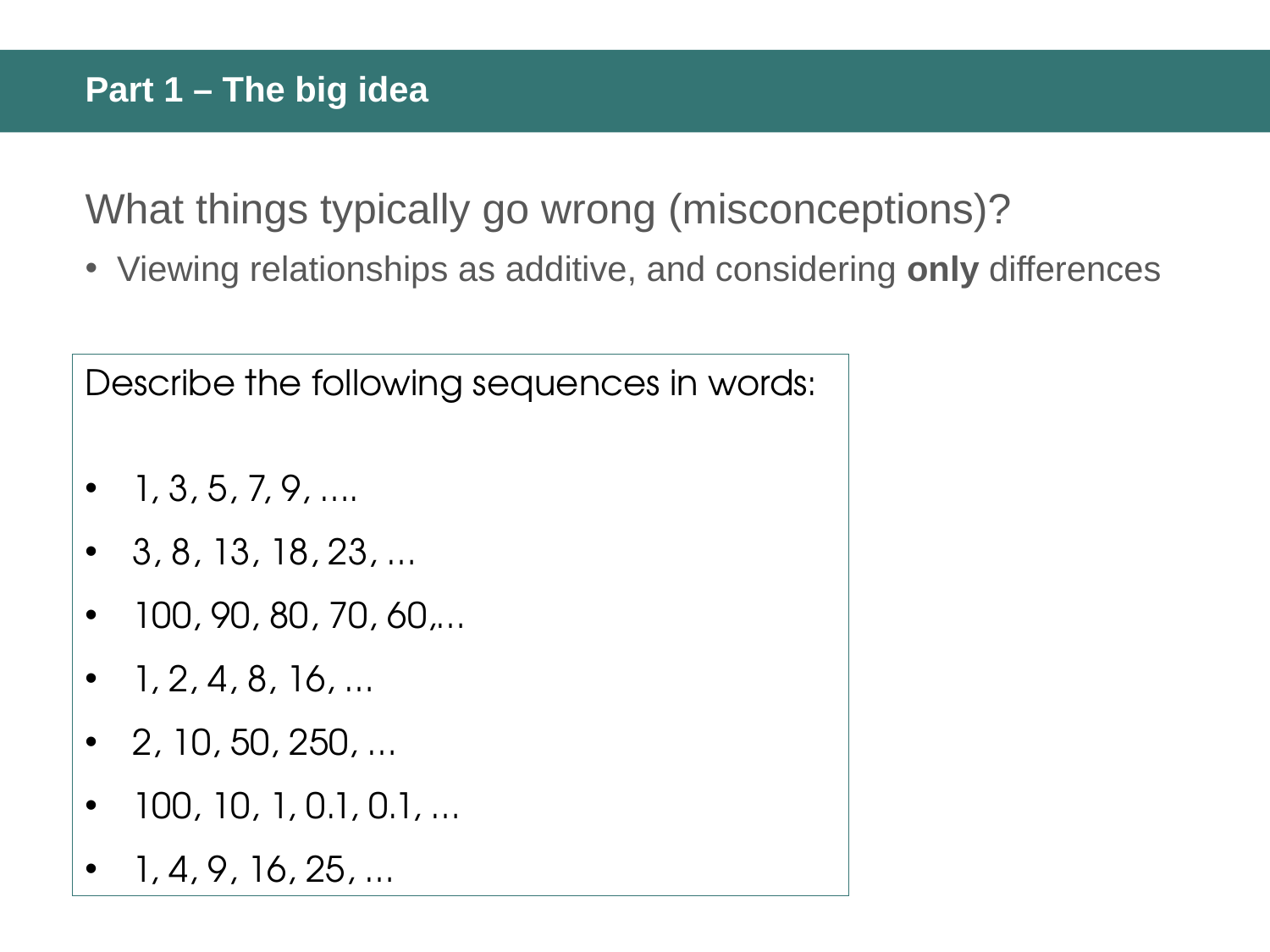

# Part 1 – The big idea
What things typically go wrong (misconceptions)?
Viewing relationships as additive, and considering only differences

Describe the following sequences in words:

1, 3, 5, 7, 9, ….
3, 8, 13, 18, 23, …
100, 90, 80, 70, 60,…
1, 2, 4, 8, 16, …
2, 10, 50, 250, …
100, 10, 1, 0.1, 0.1, …
1, 4, 9, 16, 25, …